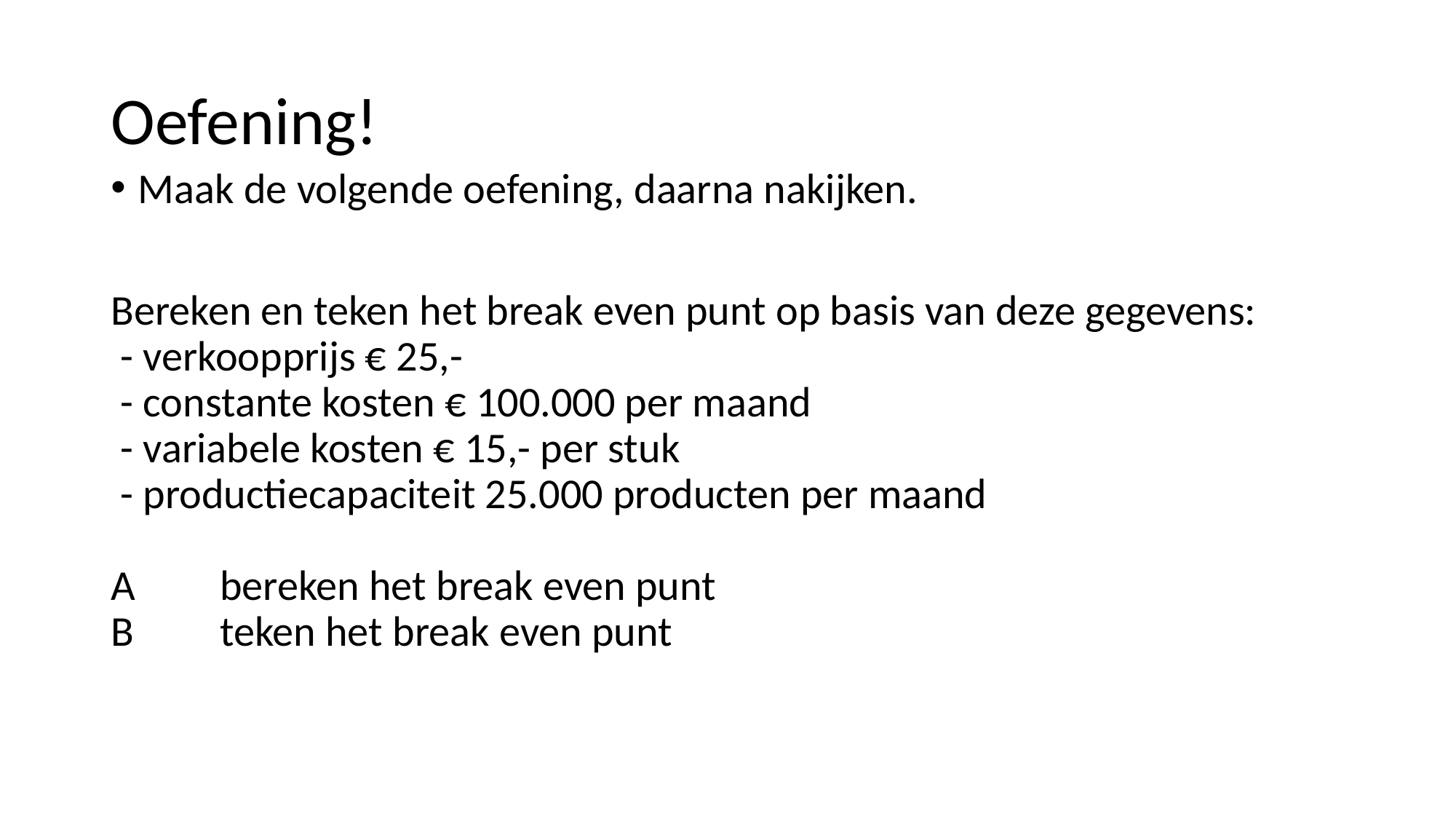

# Oefening!
Maak de volgende oefening, daarna nakijken.

Bereken en teken het break even punt op basis van deze gegevens:
 - verkoopprijs € 25,-
 - constante kosten € 100.000 per maand
 - variabele kosten € 15,- per stuk
 - productiecapaciteit 25.000 producten per maand
A	bereken het break even punt
B	teken het break even punt